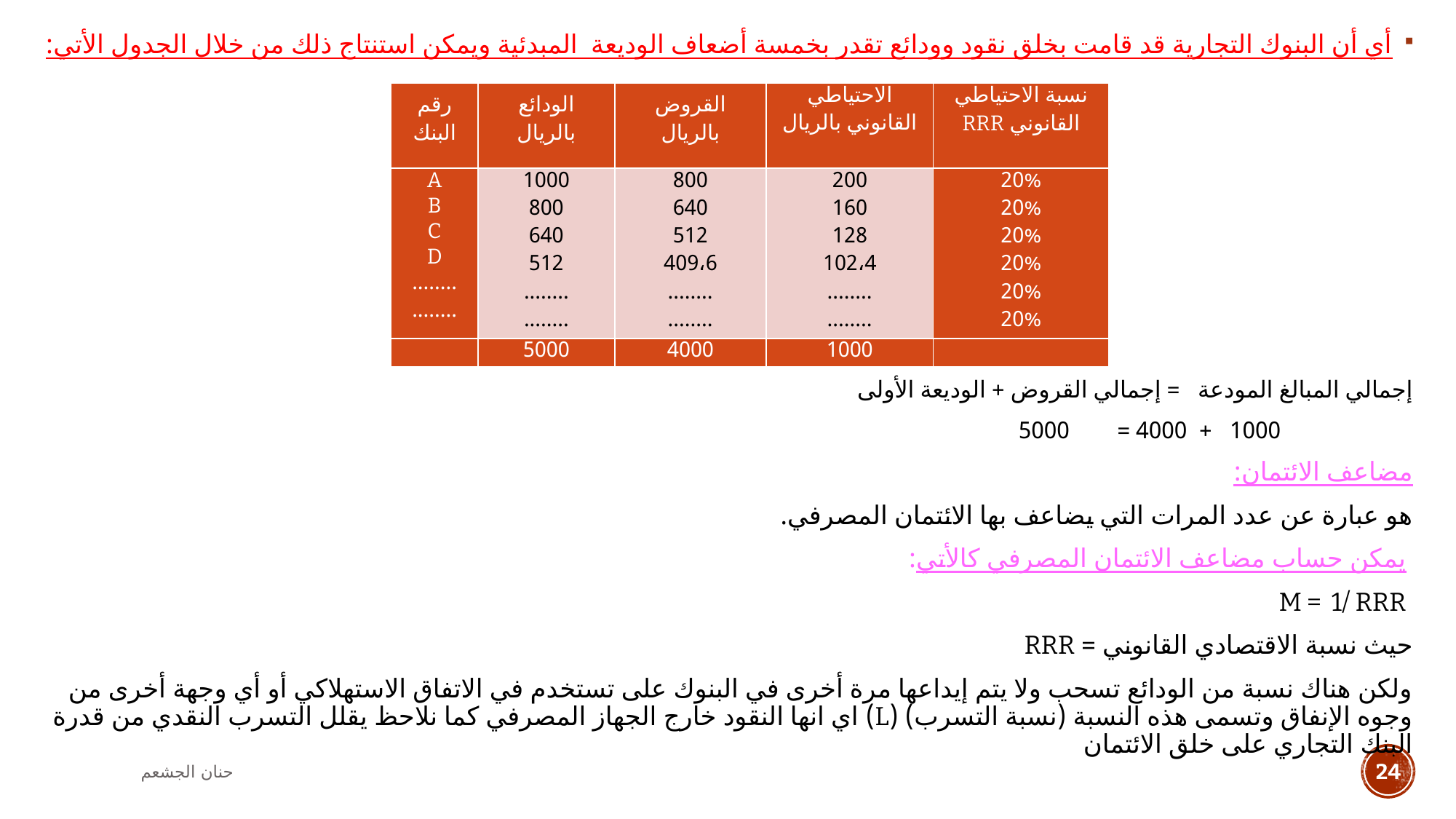

أي أن البنوك التجارية قد قامت بخلق نقود وودائع تقدر بخمسة أضعاف الوديعة  المبدئية ويمكن استنتاج ذلك من خلال الجدول الأتي:

إجمالي المبالغ المودعة   = إجمالي القروض + الوديعة الأولى
                      1000   +  4000 =        5000
مضاعف الائتمان:
هو عبارة عن عدد المرات التي يضاعف بها الائتمان المصرفي.
 يمكن حساب مضاعف الائتمان المصرفي كالأتي:
 M =  1/ RRR
حيث نسبة الاقتصادي القانوني = RRR
ولكن هناك نسبة من الودائع تسحب ولا يتم إيداعها مرة أخرى في البنوك على تستخدم في الاتفاق الاستهلاكي أو أي وجهة أخرى من وجوه الإنفاق وتسمى هذه النسبة (نسبة التسرب) (L) اي انها النقود خارج الجهاز المصرفي كما نلاحظ يقلل التسرب النقدي من قدرة البنك التجاري على خلق الائتمان

| رقم البنك | الودائع بالريال | القروض بالريال | الاحتياطي القانوني بالريال | نسبة الاحتياطي القانوني RRR |
| --- | --- | --- | --- | --- |
| A B C D ........ ........ | 1000 800 640 512 ........ ........ | 800 640 512 409،6 ........ ........ | 200 160 128 102،4 ........ ........ | 20% 20% 20% 20% 20% 20% |
|  | 5000 | 4000 | 1000 |  |
حنان الجشعم
24